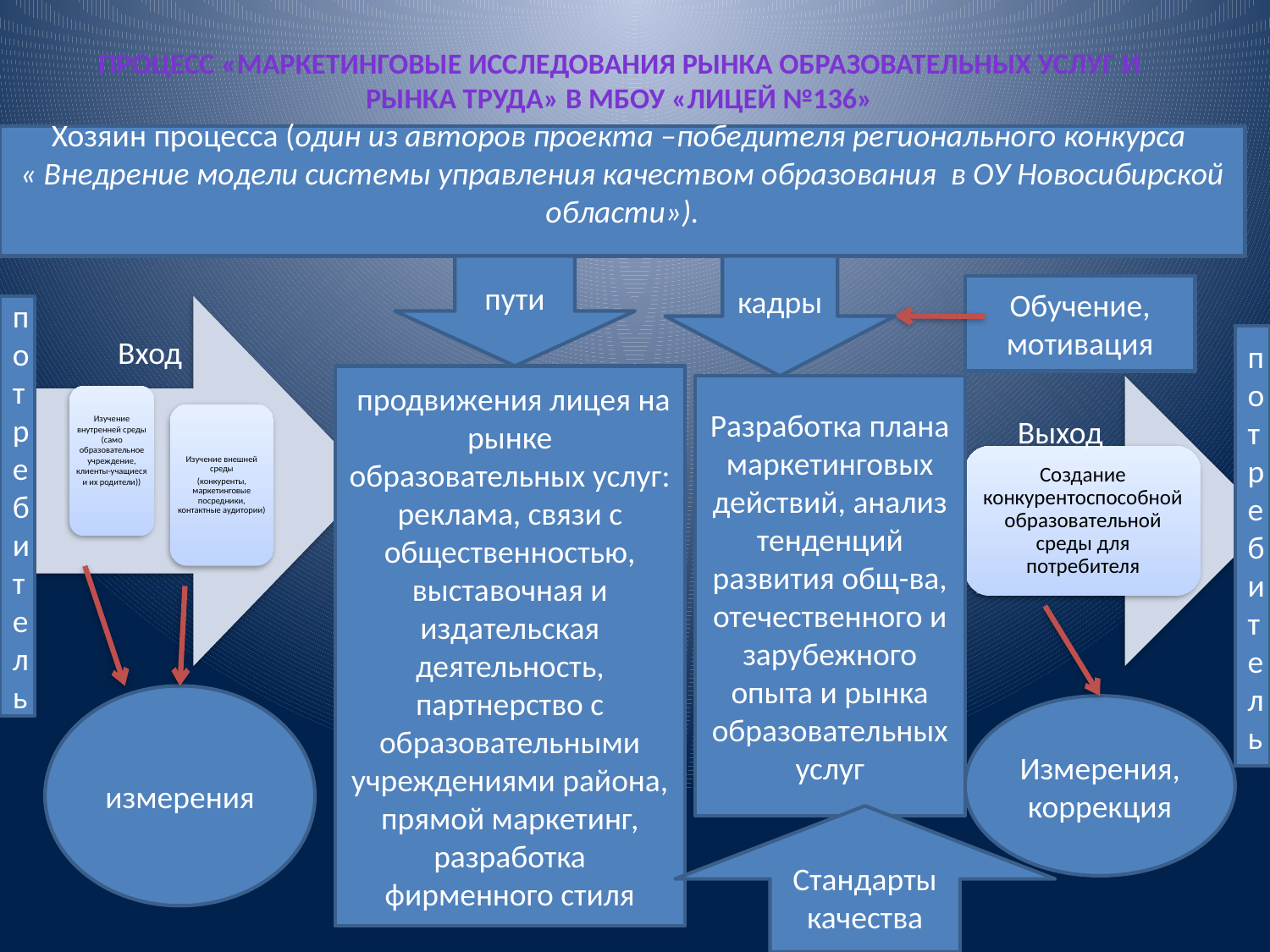

# Процесс «Маркетинговые исследования рынка образовательных услуг и рынка труда» в МБОУ «Лицей №136»
Хозяин процесса (один из авторов проекта –победителя регионального конкурса
« Внедрение модели системы управления качеством образования  в ОУ Новосибирской области»).

пути
кадры
Обучение, мотивация
потребитель
Изучение внутренней среды (само образовательное учреждение, клиенты-учащиеся и их родители))

Изучение внешней среды
(конкуренты, маркетинговые посредники, контактные аудитории)
Вход
потребитель
 продвижения лицея на рынке образовательных услуг: реклама, связи с общественностью, выставочная и издательская деятельность, партнерство с образовательными учреждениями района, прямой маркетинг, разработка фирменного стиля
Разработка плана маркетинговых действий, анализ тенденций развития общ-ва, отечественного и зарубежного опыта и рынка образовательных услуг
Создание конкурентоспособной образовательной среды для потребителя
Выход
измерения
Измерения, коррекция
Стандарты качества